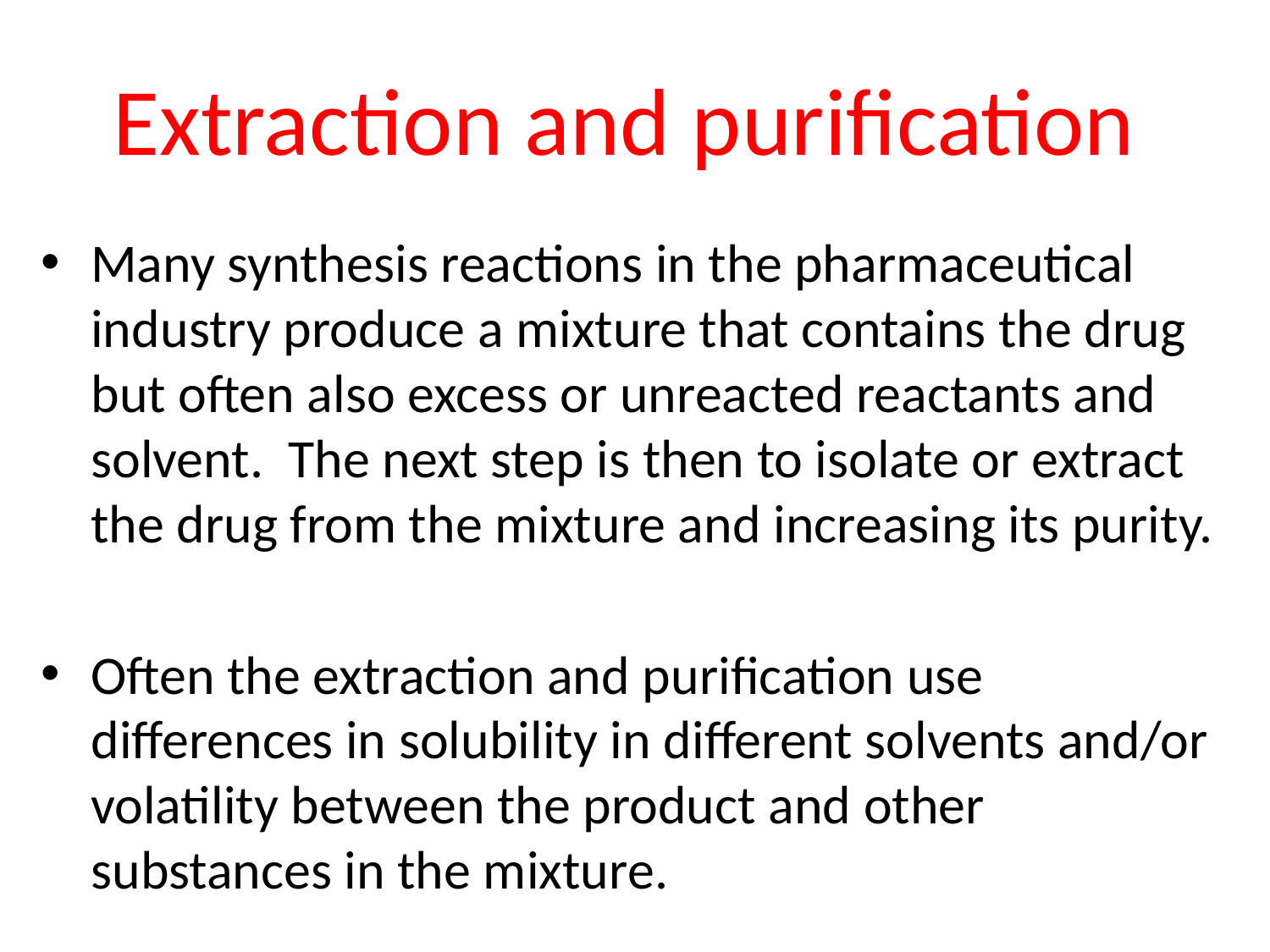

# Extraction and purification
Many synthesis reactions in the pharmaceutical industry produce a mixture that contains the drug but often also excess or unreacted reactants and solvent.  The next step is then to isolate or extract the drug from the mixture and increasing its purity.

Often the extraction and purification use differences in solubility in different solvents and/or volatility between the product and other substances in the mixture.